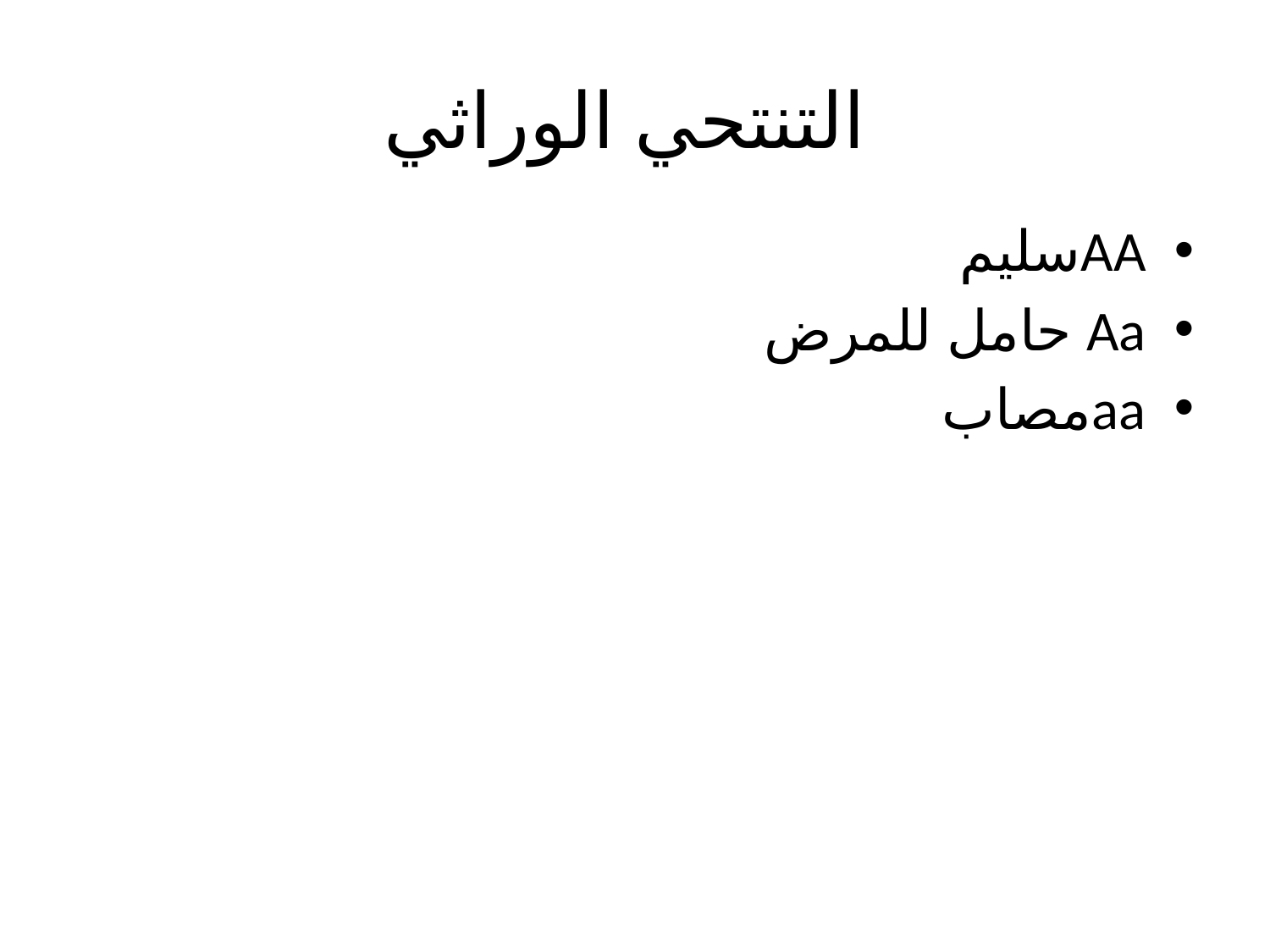

# التنتحي الوراثي
AAسليم
Aa حامل للمرض
aaمصاب